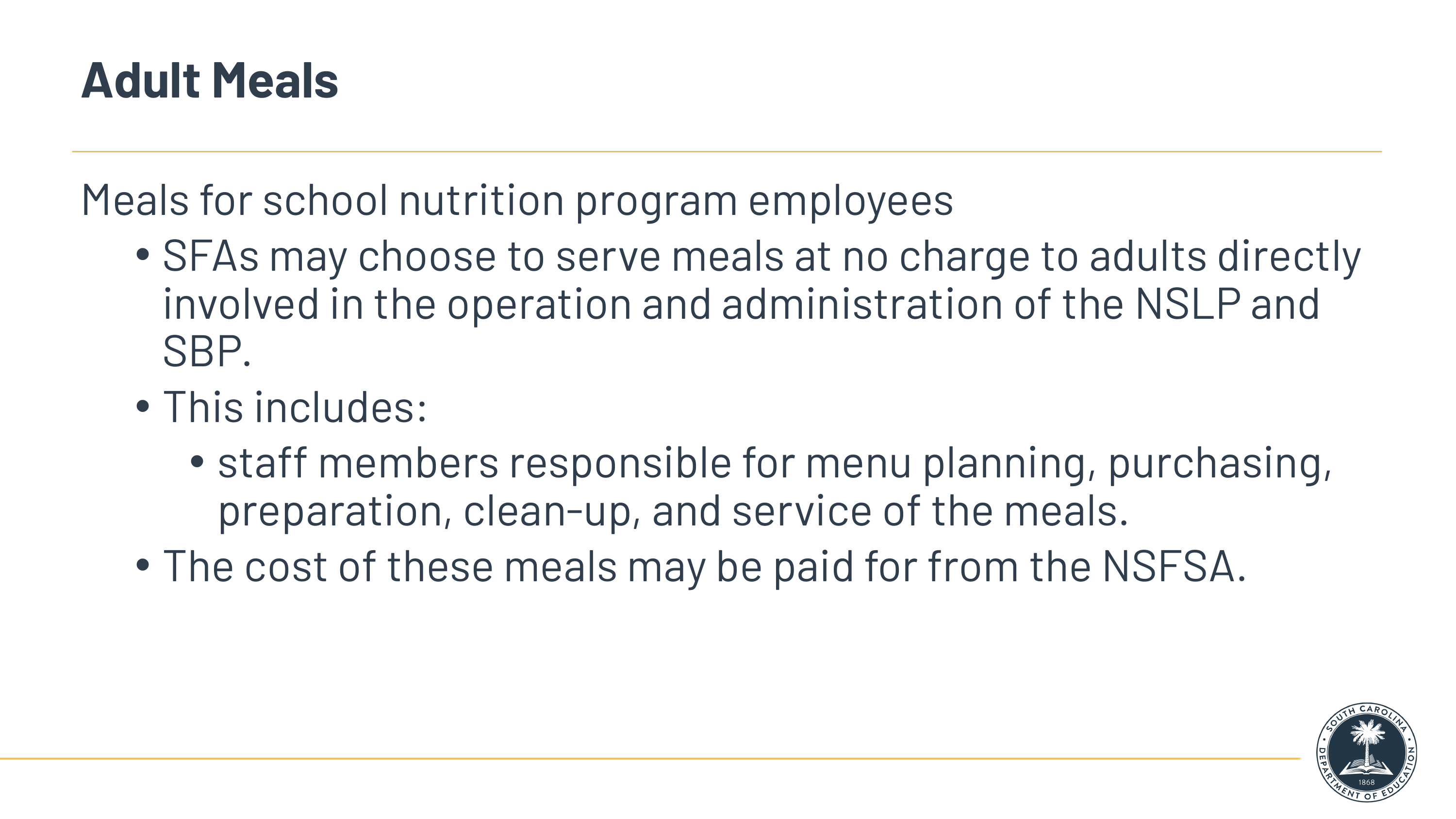

# Adult Meals
Meals for school nutrition program employees
SFAs may choose to serve meals at no charge to adults directly involved in the operation and administration of the NSLP and SBP.
This includes:
staff members responsible for menu planning, purchasing, preparation, clean-up, and service of the meals.
The cost of these meals may be paid for from the NSFSA.